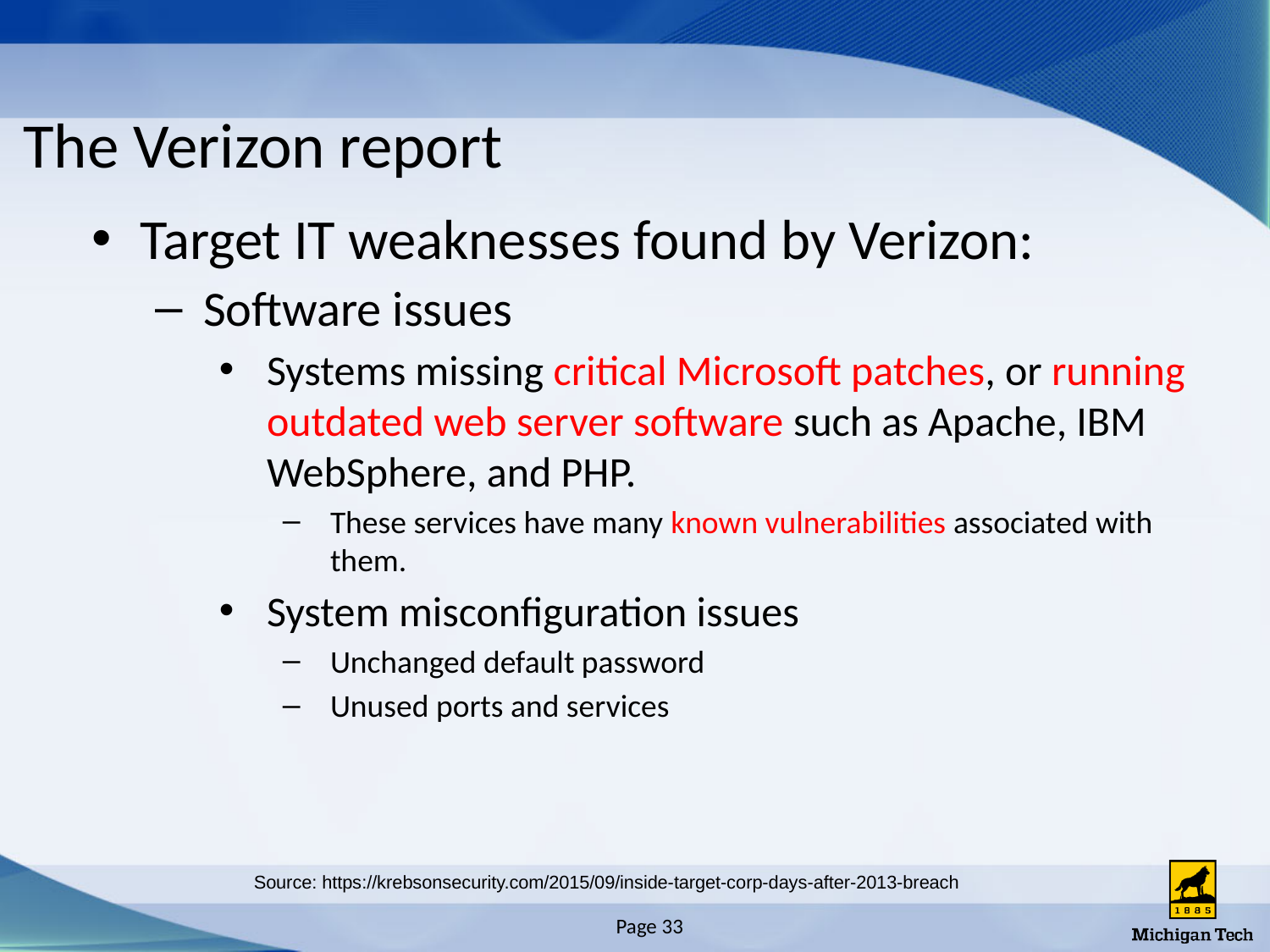

# The Verizon report
Target IT weaknesses found by Verizon:
Software issues
Systems missing critical Microsoft patches, or running outdated web server software such as Apache, IBM WebSphere, and PHP.
These services have many known vulnerabilities associated with them.
System misconfiguration issues
Unchanged default password
Unused ports and services

Source: https://krebsonsecurity.com/2015/09/inside-target-corp-days-after-2013-breach